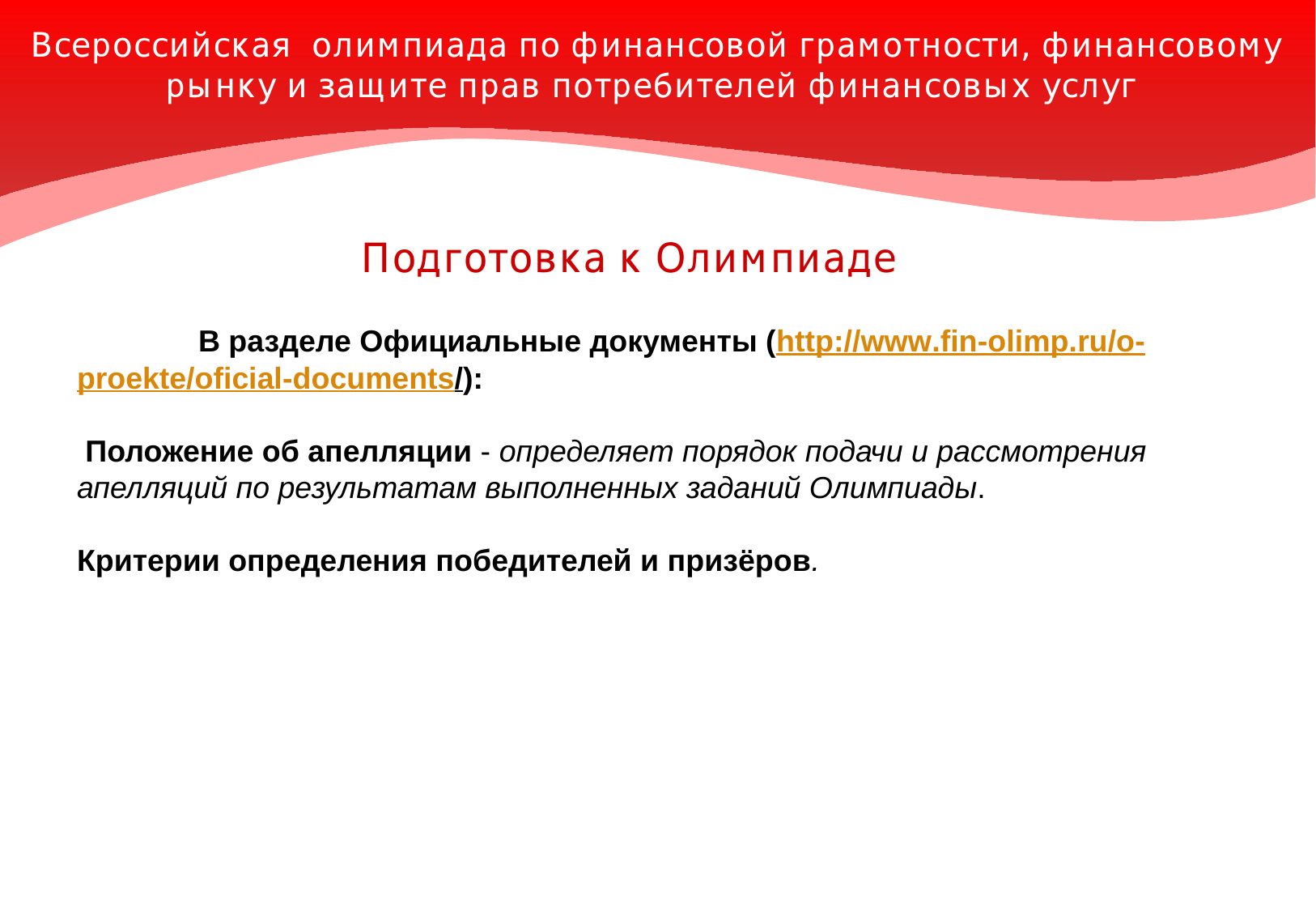

Всероссийская  олимпиада по финансовой грамотности, финансовому рынку и защите прав потребителей финансовых услуг
Подготовка к Олимпиаде
	В разделе Официальные документы (http://www.fin-olimp.ru/o-proekte/oficial-documents/):

 Положение об апелляции - определяет порядок подачи и рассмотрения апелляций по результатам выполненных заданий Олимпиады.

Критерии определения победителей и призёров.